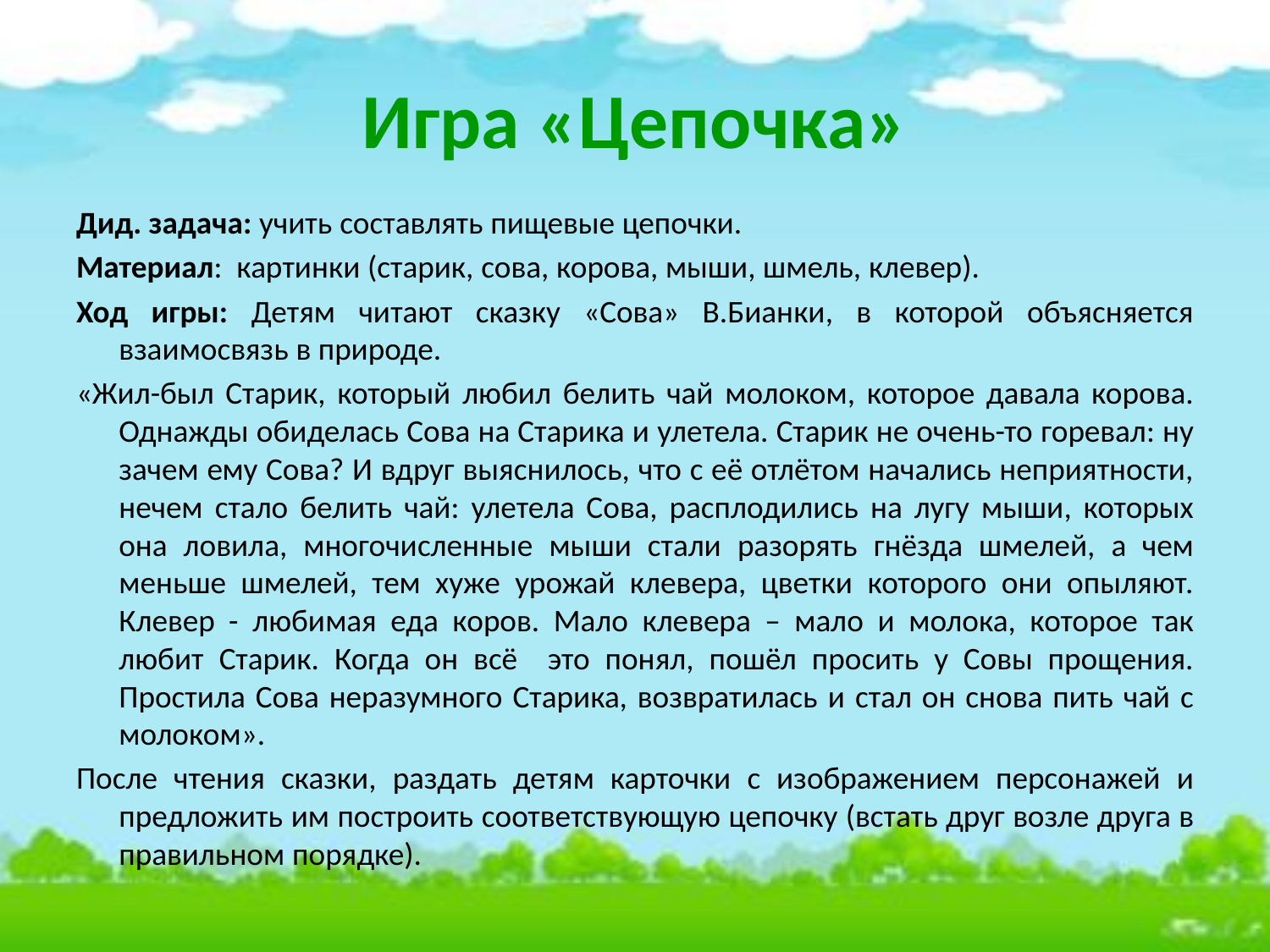

# Игра «Цепочка»
Дид. задача: учить составлять пищевые цепочки.
Материал:  картинки (старик, сова, корова, мыши, шмель, клевер).
Ход игры: Детям читают сказку «Сова» В.Бианки, в которой объясняется взаимосвязь в природе.
«Жил-был Старик, который любил белить чай молоком, которое давала корова. Однажды обиделась Сова на Старика и улетела. Старик не очень-то горевал: ну зачем ему Сова? И вдруг выяснилось, что с её отлётом начались неприятности, нечем стало белить чай: улетела Сова, расплодились на лугу мыши, которых она ловила, многочисленные мыши стали разорять гнёзда шмелей, а чем меньше шмелей, тем хуже урожай клевера, цветки которого они опыляют. Клевер - любимая еда коров. Мало клевера – мало и молока, которое так любит Старик. Когда он всё  это понял, пошёл просить у Совы прощения. Простила Сова неразумного Старика, возвратилась и стал он снова пить чай с молоком».
После чтения сказки, раздать детям карточки с изображением персонажей и предложить им построить соответствующую цепочку (встать друг возле друга в правильном порядке).